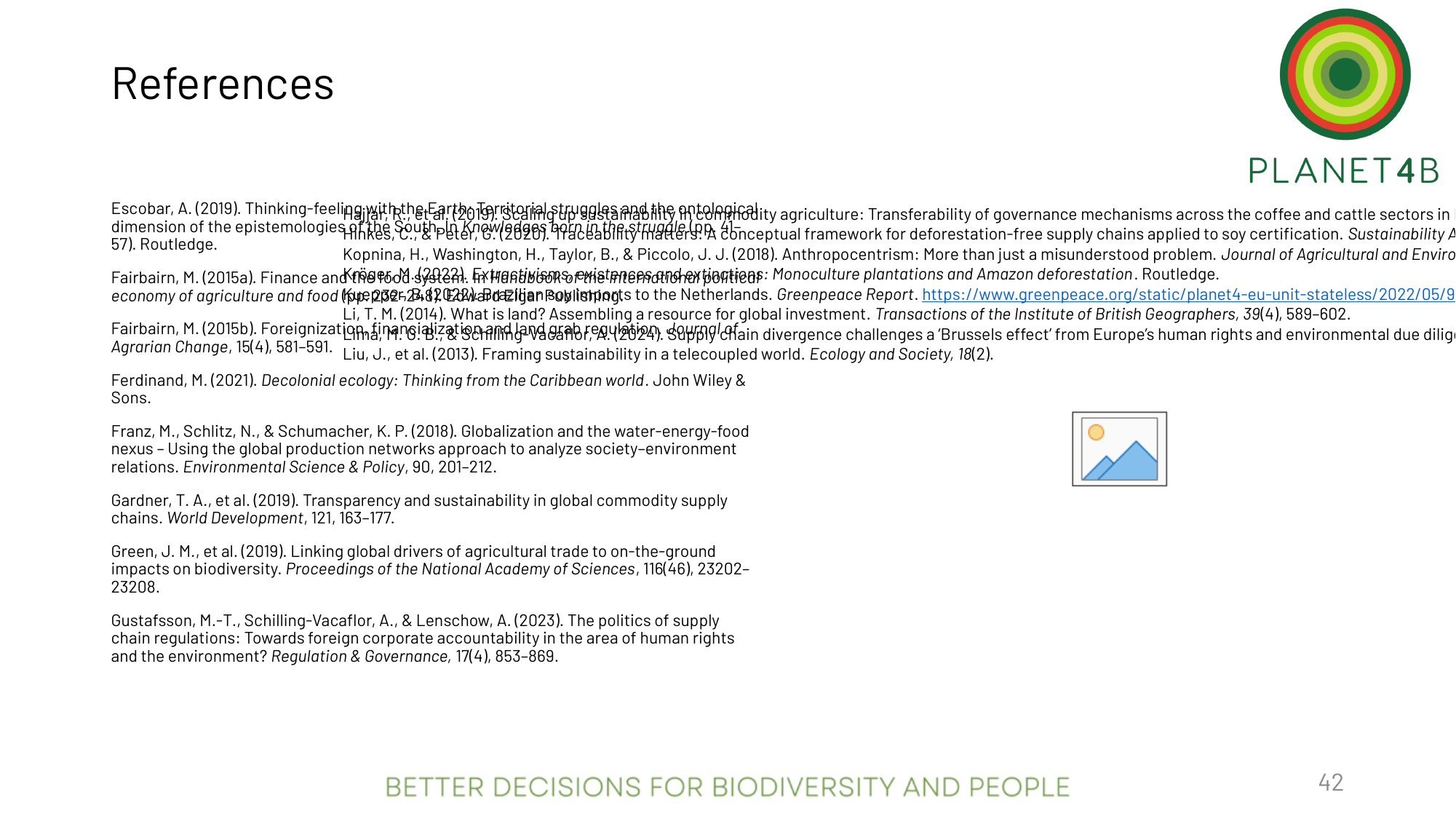

# References
Escobar, A. (2019). Thinking-feeling with the Earth: Territorial struggles and the ontological dimension of the epistemologies of the South. In Knowledges born in the struggle (pp. 41–57). Routledge.
Fairbairn, M. (2015a). Finance and the food system. In Handbook of the international political economy of agriculture and food (pp. 232–248). Edward Elgar Publishing.
Fairbairn, M. (2015b). Foreignization, financialization and land grab regulation. Journal of Agrarian Change, 15(4), 581–591.
Ferdinand, M. (2021). Decolonial ecology: Thinking from the Caribbean world. John Wiley & Sons.
Franz, M., Schlitz, N., & Schumacher, K. P. (2018). Globalization and the water-energy-food nexus – Using the global production networks approach to analyze society–environment relations. Environmental Science & Policy, 90, 201–212.
Gardner, T. A., et al. (2019). Transparency and sustainability in global commodity supply chains. World Development, 121, 163–177.
Green, J. M., et al. (2019). Linking global drivers of agricultural trade to on-the-ground impacts on biodiversity. Proceedings of the National Academy of Sciences, 116(46), 23202–23208.
Gustafsson, M.‐T., Schilling‐Vacaflor, A., & Lenschow, A. (2023). The politics of supply chain regulations: Towards foreign corporate accountability in the area of human rights and the environment? Regulation & Governance, 17(4), 853–869.
Hajjar, R., et al. (2019). Scaling up sustainability in commodity agriculture: Transferability of governance mechanisms across the coffee and cattle sectors in Brazil. Journal of Cleaner Production, 206, 124–132.
Hinkes, C., & Peter, G. (2020). Traceability matters: A conceptual framework for deforestation-free supply chains applied to soy certification. Sustainability Accounting, Management and Policy Journal, 11(7), 1159–1187.
Kopnina, H., Washington, H., Taylor, B., & Piccolo, J. J. (2018). Anthropocentrism: More than just a misunderstood problem. Journal of Agricultural and Environmental Ethics, 31(1), 109–127.
Kröger, M. (2022). Extractivisms, existences and extinctions: Monoculture plantations and Amazon deforestation. Routledge.
Kuepper, B. (2022). Brazilian soy imports to the Netherlands. Greenpeace Report. https://www.greenpeace.org/static/planet4-eu-unit-stateless/2022/05/970ccbb6-soy-trade-brazil-netherlands-2205-final-gp-nl-1.pdf
Li, T. M. (2014). What is land? Assembling a resource for global investment. Transactions of the Institute of British Geographers, 39(4), 589–602.
Lima, M. G. B., & Schilling-Vacaflor, A. (2024). Supply chain divergence challenges a ‘Brussels effect’ from Europe’s human rights and environmental due diligence laws. Global Policy, 15(2), 260–275.
Liu, J., et al. (2013). Framing sustainability in a telecoupled world. Ecology and Society, 18(2).
42